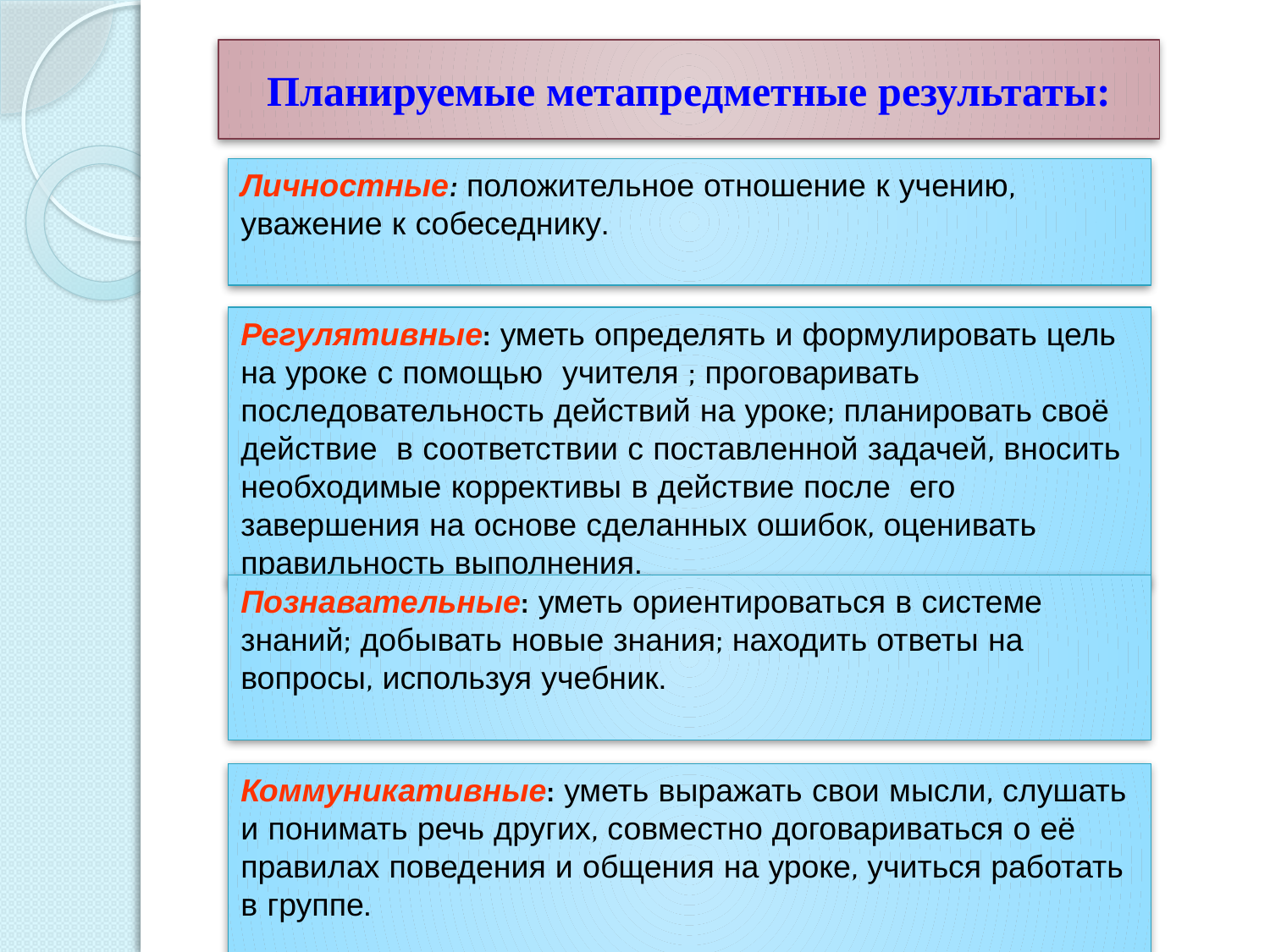

# Планируемые метапредметные результаты:
Личностные: положительное отношение к учению, уважение к собеседнику.

Регулятивные: уметь определять и формулировать цель на уроке с помощью  учителя ; проговаривать последовательность действий на уроке; планировать своё действие  в соответствии с поставленной задачей, вносить необходимые коррективы в действие после  его завершения на основе сделанных ошибок, оценивать правильность выполнения.
Познавательные: уметь ориентироваться в системе знаний; добывать новые знания; находить ответы на вопросы, используя учебник.

Коммуникативные: уметь выражать свои мысли, слушать и понимать речь других, совместно договариваться о её правилах поведения и общения на уроке, учиться работать в группе.